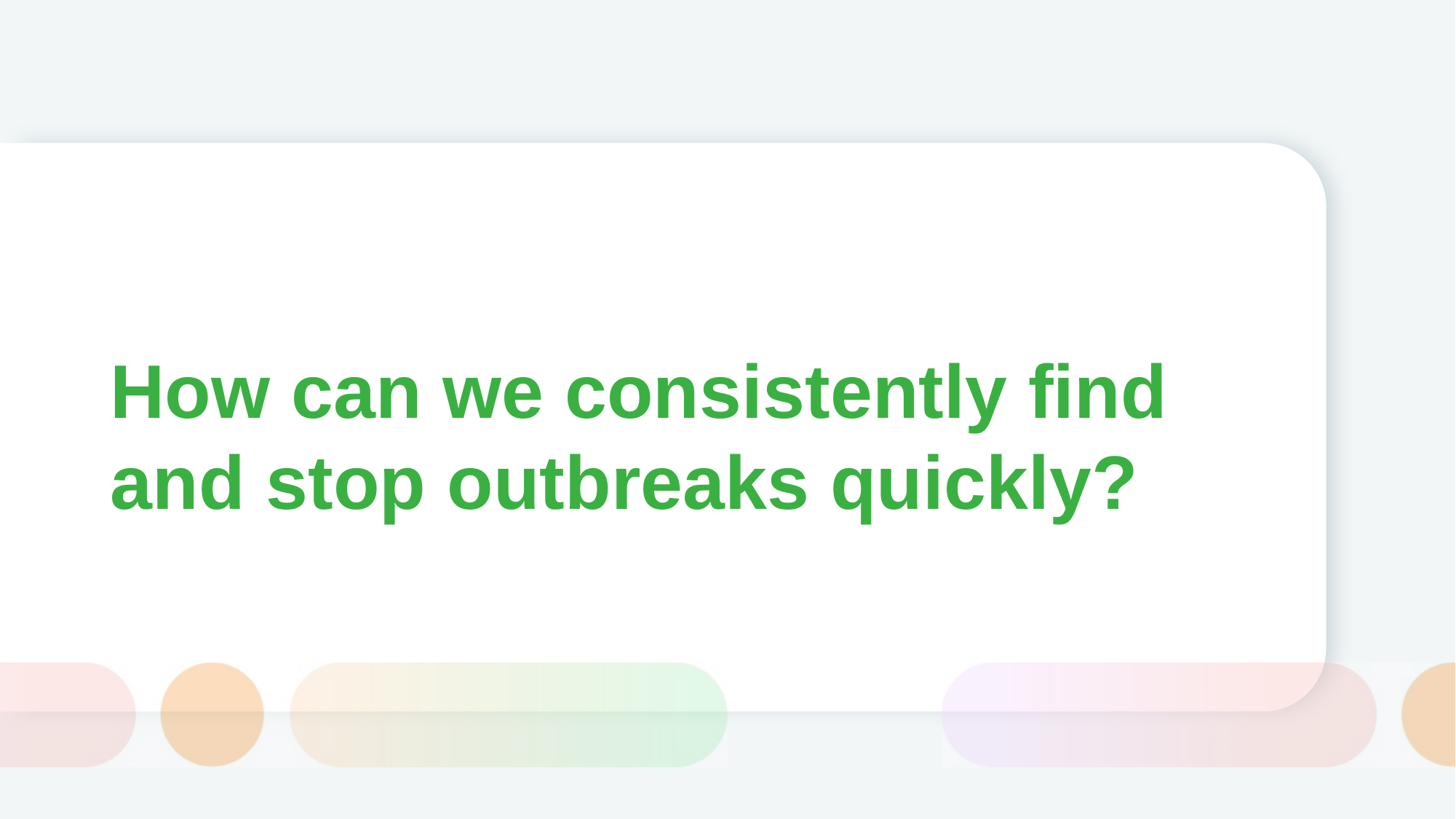

# How can we consistently find and stop outbreaks quickly?